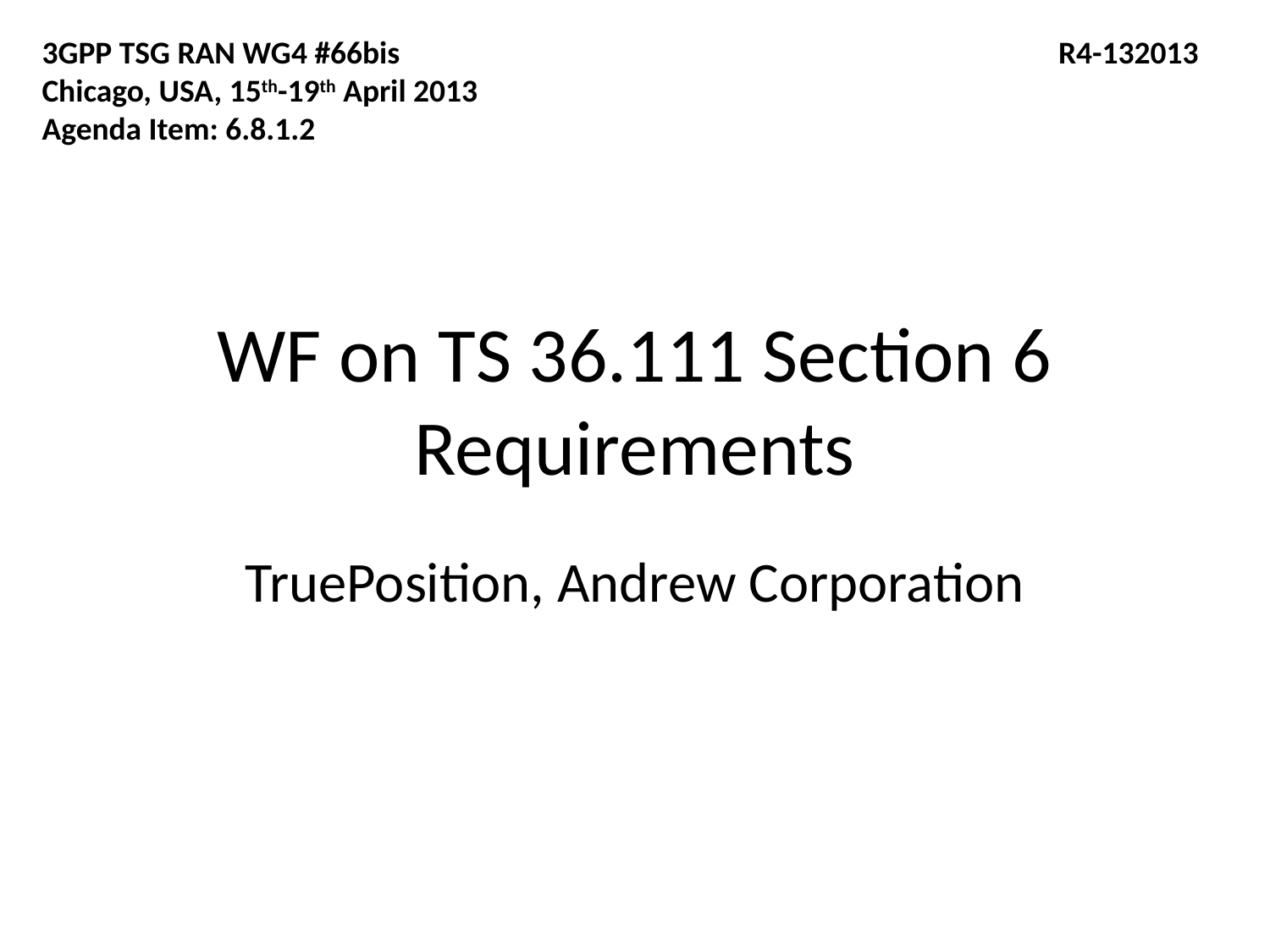

3GPP TSG RAN WG4 #66bis
Chicago, USA, 15th-19th April 2013
Agenda Item: 6.8.1.2
R4-132013
# WF on TS 36.111 Section 6 Requirements
TruePosition, Andrew Corporation